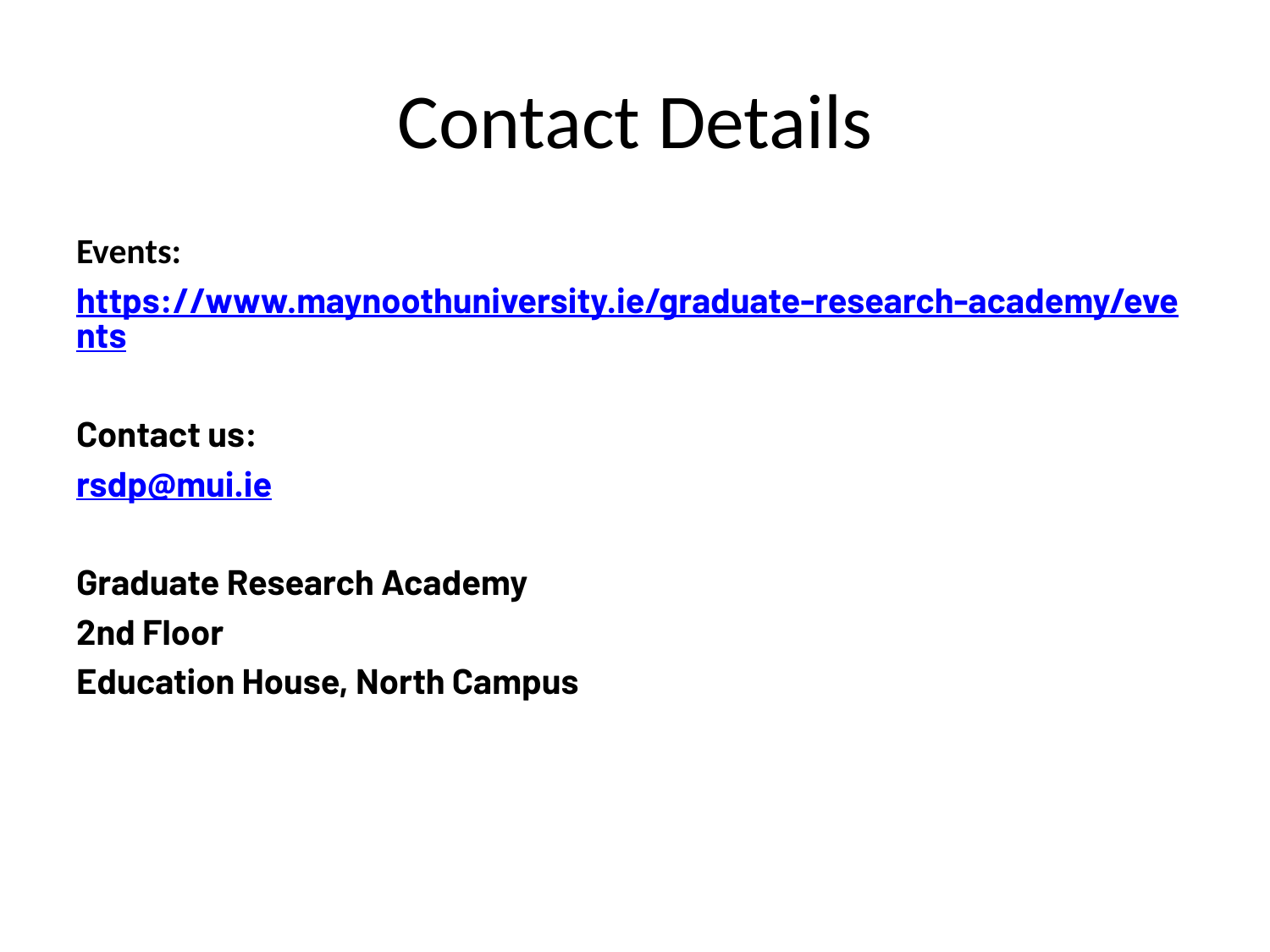

# Contact Details
Events:
https://www.maynoothuniversity.ie/graduate-research-academy/events

Contact us:
rsdp@mui.ie

Graduate Research Academy
2nd Floor
Education House, North Campus